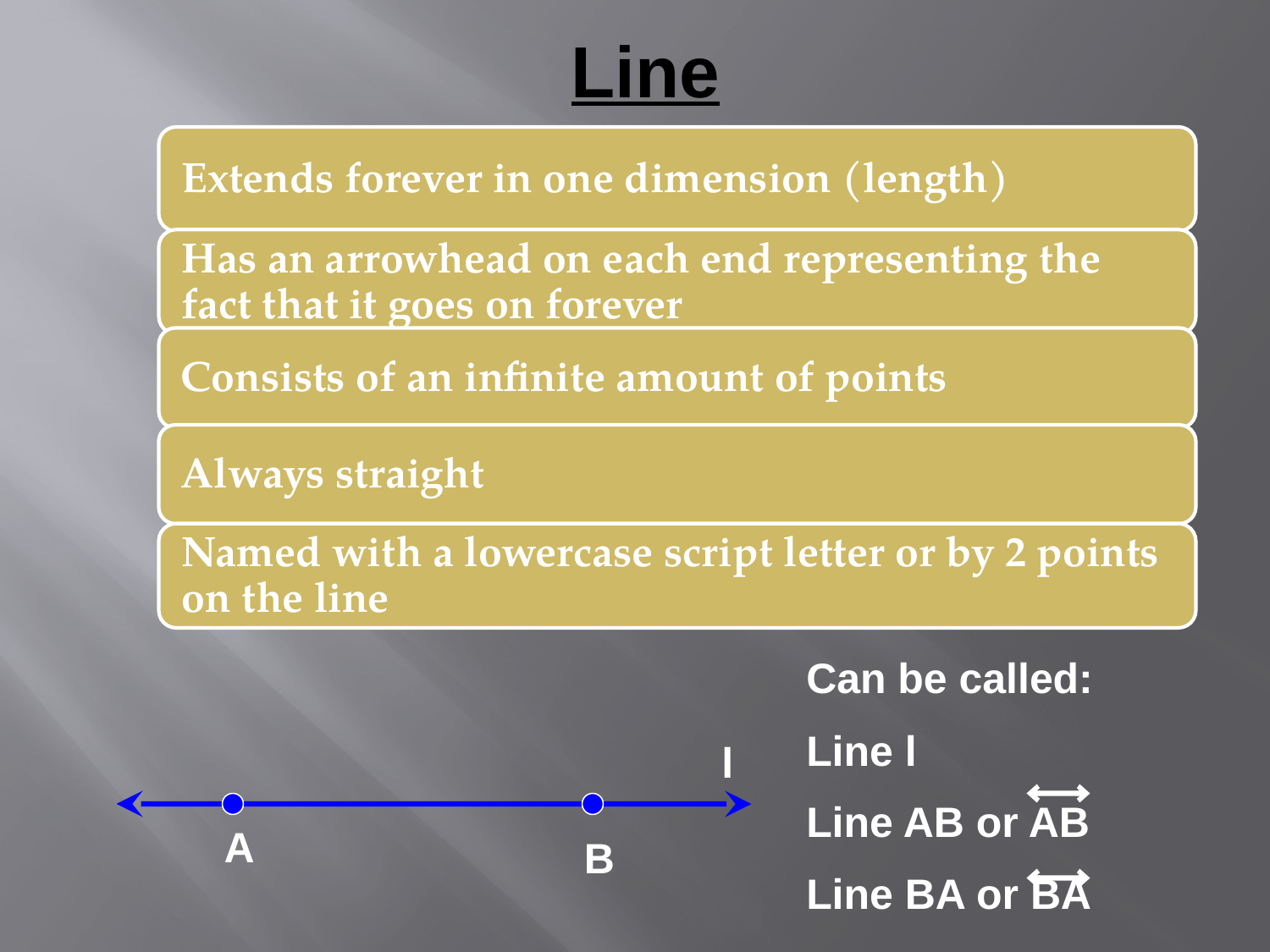

# Line
Extends forever in one dimension (length)
Has an arrowhead on each end representing the fact that it goes on forever
Consists of an infinite amount of points
Always straight
Named with a lowercase script letter or by 2 points on the line
Can be called:
Line l
Line AB or AB
Line BA or BA
l

A
B